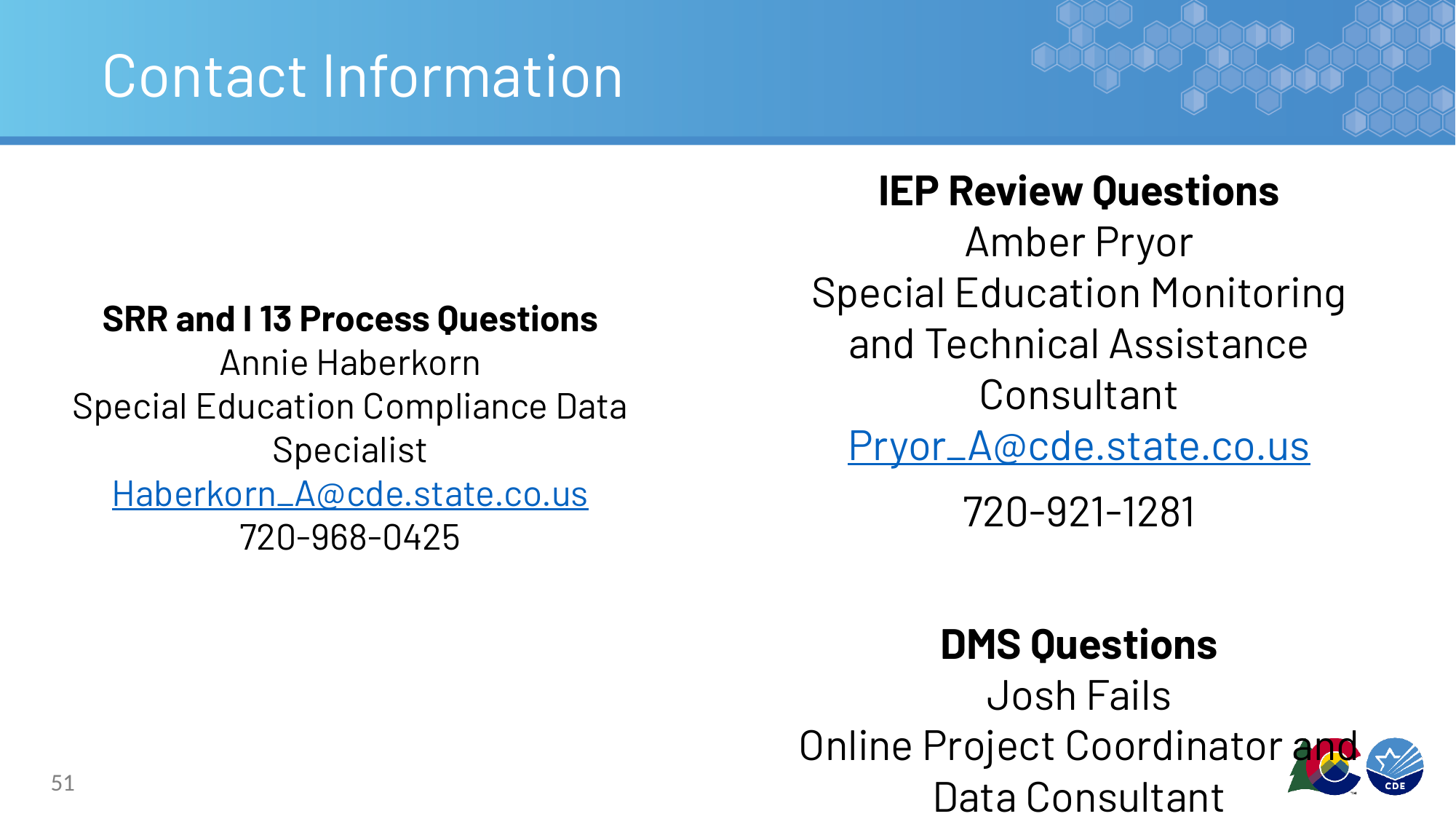

# Contact Information
IEP Review Questions
Amber Pryor
Special Education Monitoring and Technical Assistance Consultant
Pryor_A@cde.state.co.us
720-921-1281

DMS Questions
Josh Fails
Online Project Coordinator and Data Consultant
Fails_J@cde.state.co.us
720-618-0538

SRR and I 13 Process Questions
Annie Haberkorn
Special Education Compliance Data Specialist
Haberkorn_A@cde.state.co.us
720-968-0425
51